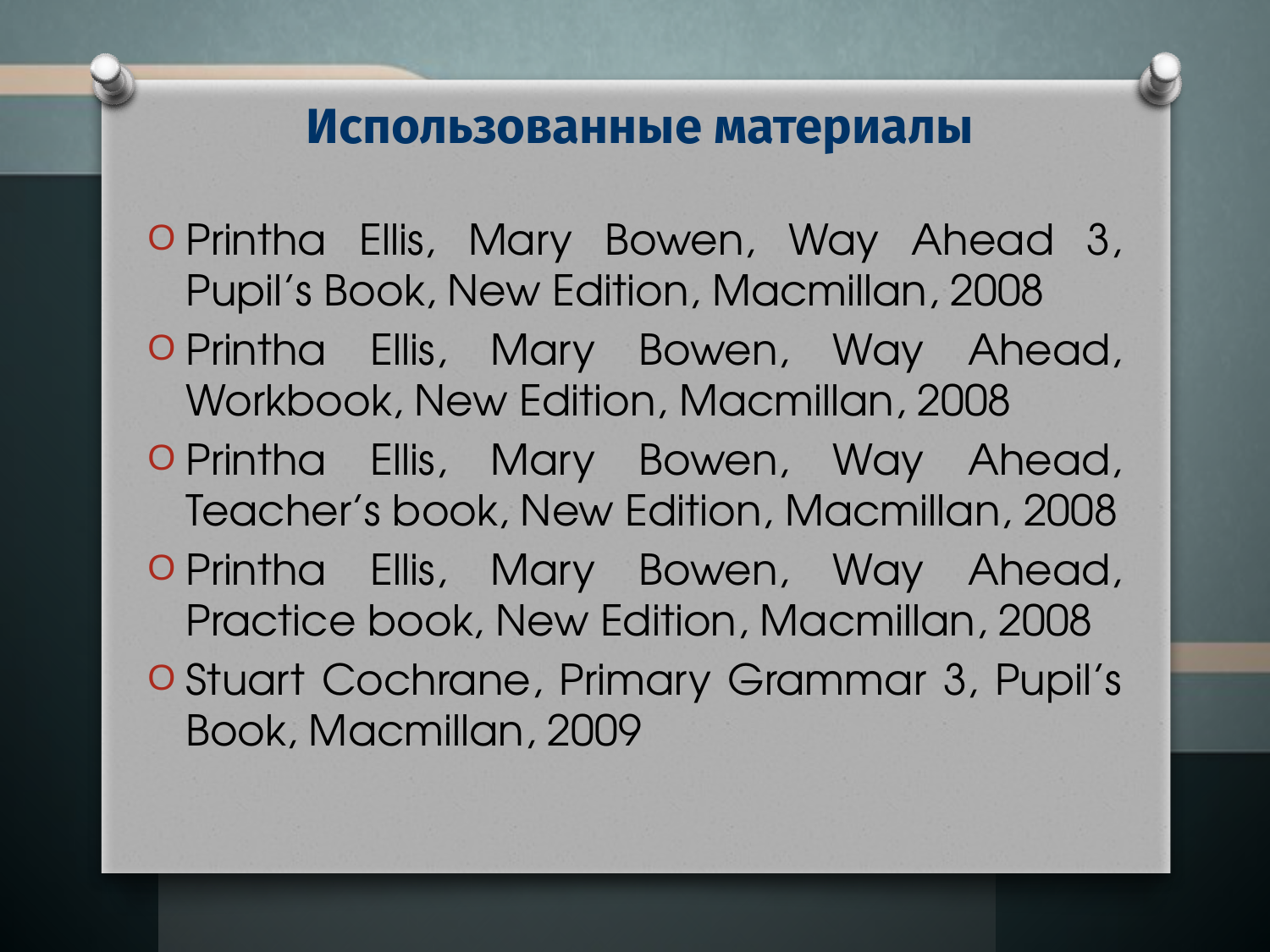

# Использованные материалы
Printha Ellis, Mary Bowen, Way Ahead 3, Pupil’s Book, New Edition, Macmillan, 2008
Printha Ellis, Mary Bowen, Way Ahead, Workbook, New Edition, Macmillan, 2008
Printha Ellis, Mary Bowen, Way Ahead, Teacher’s book, New Edition, Macmillan, 2008
Printha Ellis, Mary Bowen, Way Ahead, Practice book, New Edition, Macmillan, 2008
Stuart Cochrane, Primary Grammar 3, Pupil’s Book, Macmillan, 2009